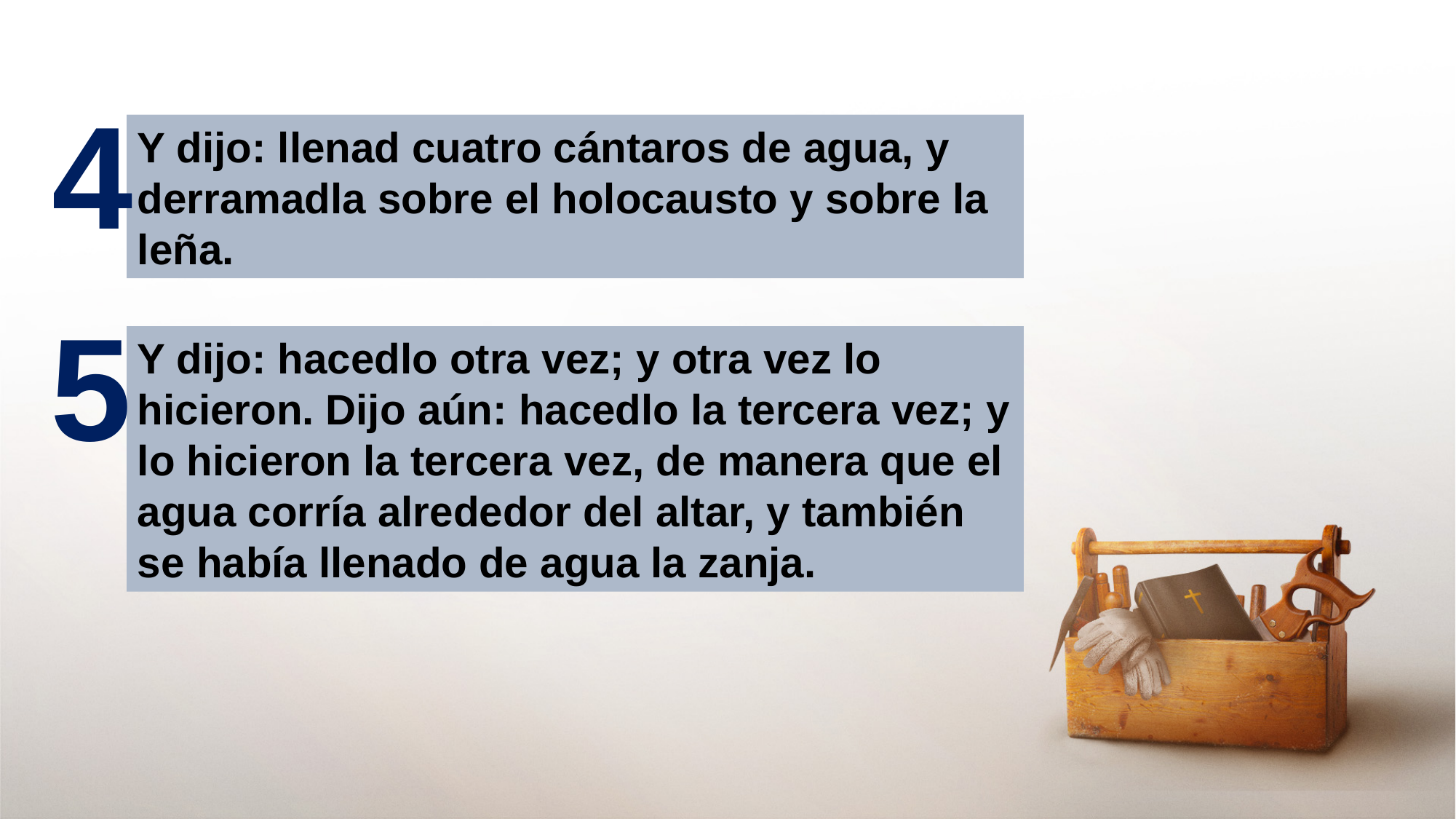

4
Y dijo: llenad cuatro cántaros de agua, y derramadla sobre el holocausto y sobre la leña.
5
Y dijo: hacedlo otra vez; y otra vez lo hicieron. Dijo aún: hacedlo la tercera vez; y lo hicieron la tercera vez, de manera que el agua corría alrededor del altar, y también se había llenado de agua la zanja.